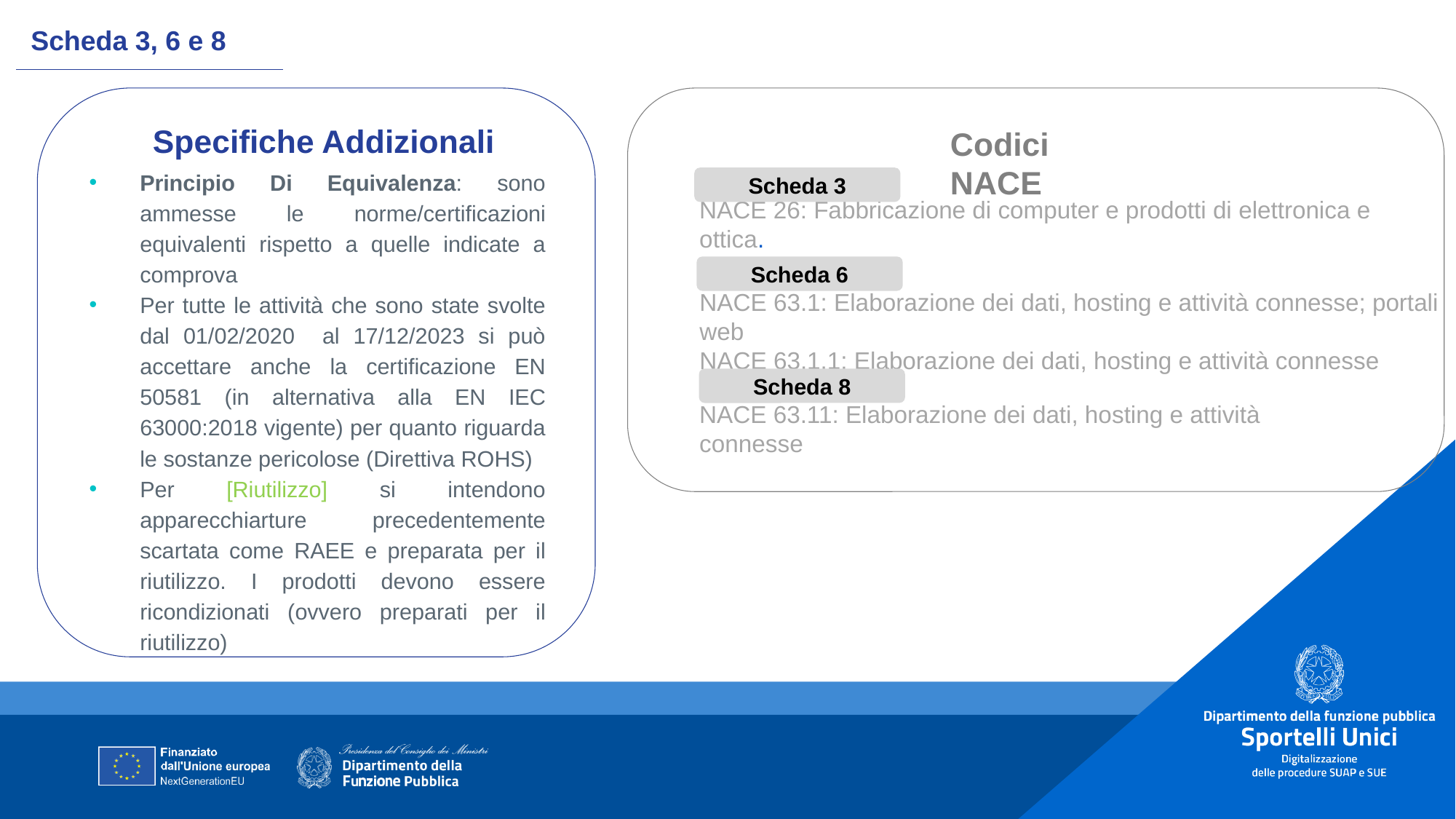

Scheda 3, 6 e 8

Specifiche Addizionali

Codici NACE

Scheda 3
Principio Di Equivalenza: sono ammesse le norme/certificazioni equivalenti rispetto a quelle indicate a comprova
Per tutte le attività che sono state svolte dal 01/02/2020  al 17/12/2023 si può accettare anche la certificazione EN 50581 (in alternativa alla EN IEC 63000:2018 vigente) per quanto riguarda le sostanze pericolose (Direttiva ROHS)
Per [Riutilizzo] si intendono apparecchiarture precedentemente scartata come RAEE e preparata per il riutilizzo. I prodotti devono essere ricondizionati (ovvero preparati per il riutilizzo)
NACE 26: Fabbricazione di computer e prodotti di elettronica e ottica.
Scheda 6
NACE 63.1: Elaborazione dei dati, hosting e attività connesse; portali web
NACE 63.1.1: Elaborazione dei dati, hosting e attività connesse
Scheda 8
NACE 63.11: Elaborazione dei dati, hosting e attività connesse